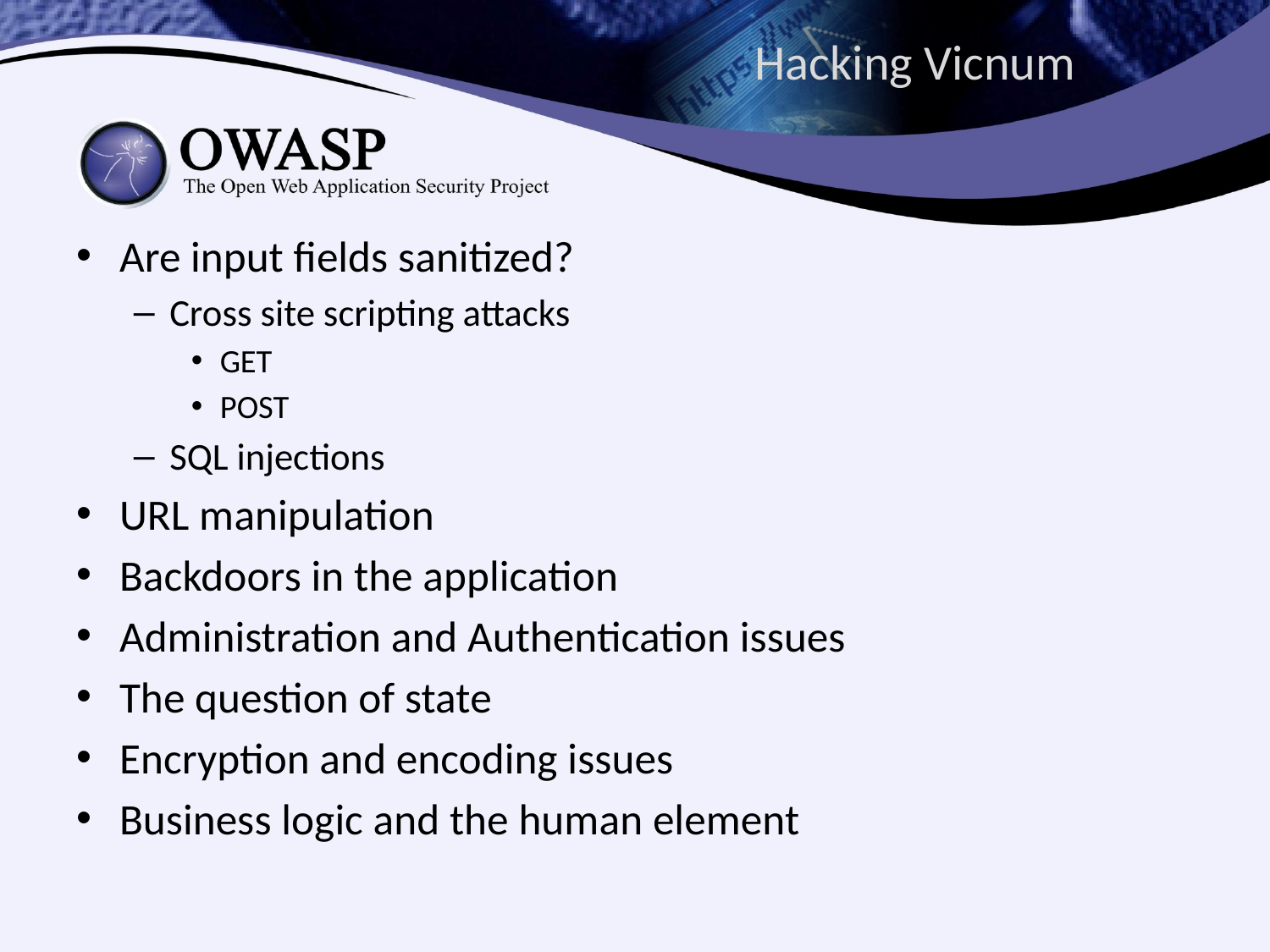

# Hacking Vicnum
Are input fields sanitized?
Cross site scripting attacks
GET
POST
SQL injections
URL manipulation
Backdoors in the application
Administration and Authentication issues
The question of state
Encryption and encoding issues
Business logic and the human element